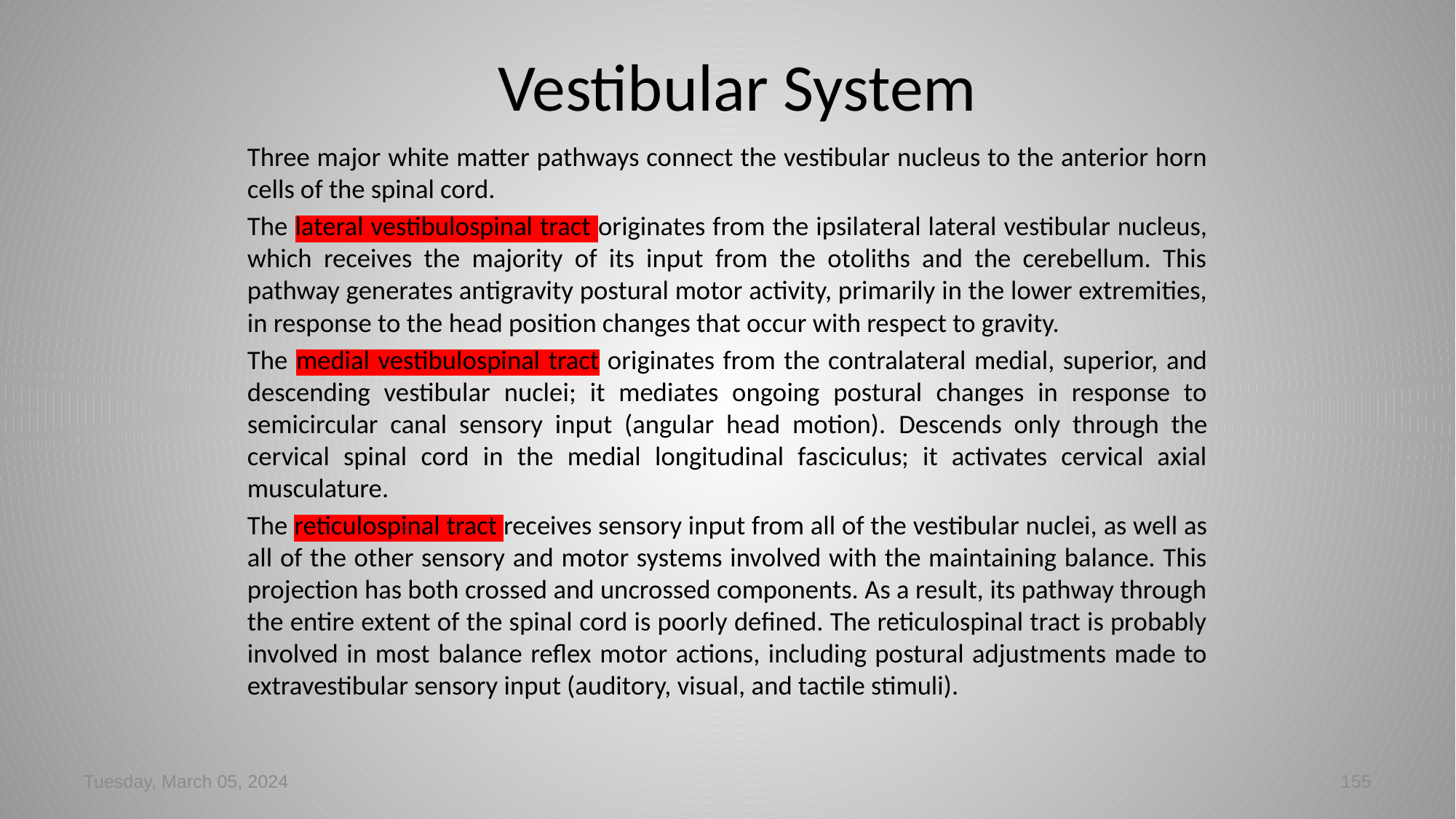

# Vestibular System
Three major white matter pathways connect the vestibular nucleus to the anterior horn cells of the spinal cord.
The lateral vestibulospinal tract originates from the ipsilateral lateral vestibular nucleus, which receives the majority of its input from the otoliths and the cerebellum. This pathway generates antigravity postural motor activity, primarily in the lower extremities, in response to the head position changes that occur with respect to gravity.
The medial vestibulospinal tract originates from the contralateral medial, superior, and descending vestibular nuclei; it mediates ongoing postural changes in response to semicircular canal sensory input (angular head motion). Descends only through the cervical spinal cord in the medial longitudinal fasciculus; it activates cervical axial musculature.
The reticulospinal tract receives sensory input from all of the vestibular nuclei, as well as all of the other sensory and motor systems involved with the maintaining balance. This projection has both crossed and uncrossed components. As a result, its pathway through the entire extent of the spinal cord is poorly defined. The reticulospinal tract is probably involved in most balance reflex motor actions, including postural adjustments made to extravestibular sensory input (auditory, visual, and tactile stimuli).

Tuesday, March 05, 2024
155